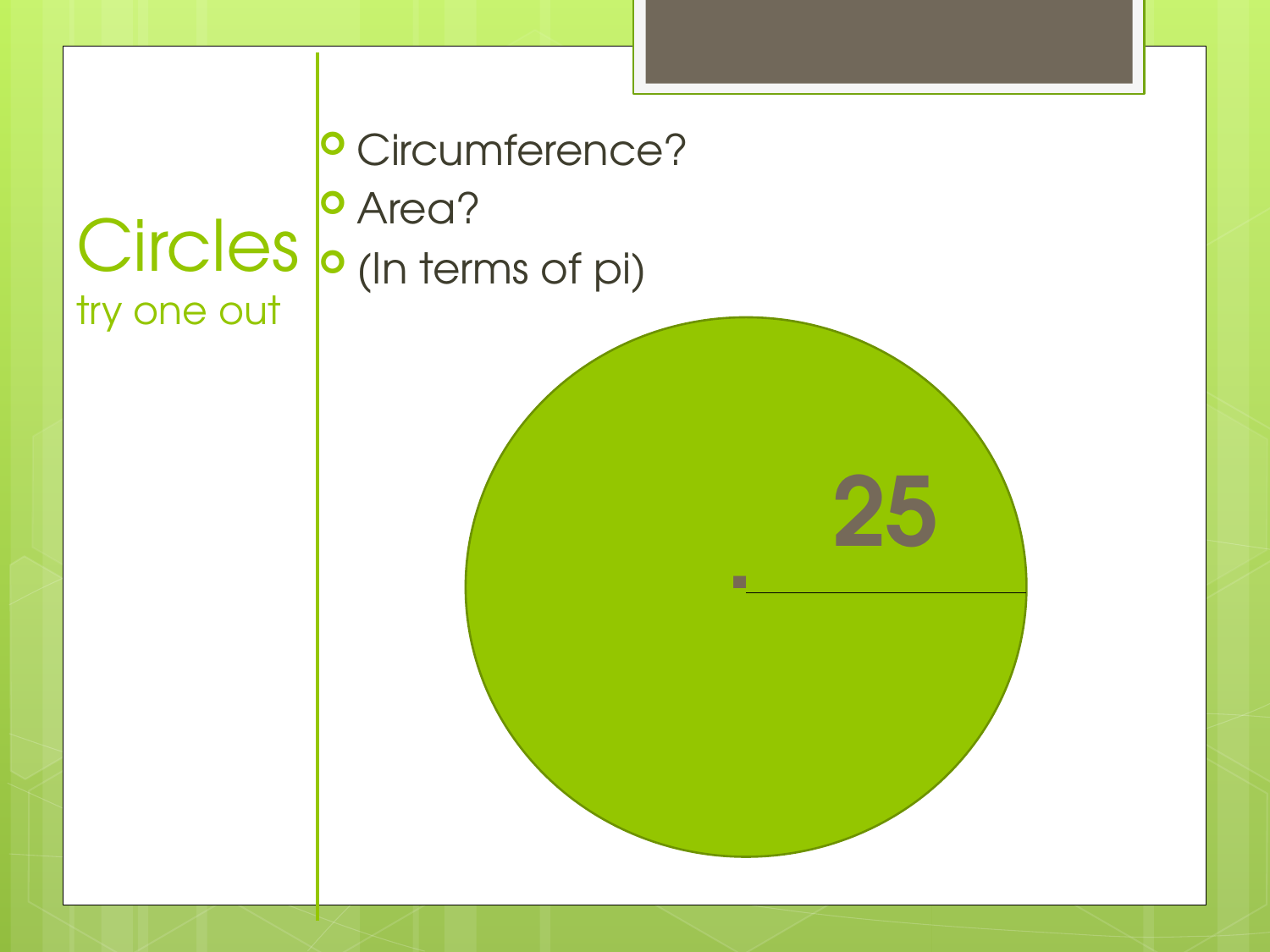

# Circles try one out
Circumference?
Area?
(In terms of pi)

25
.